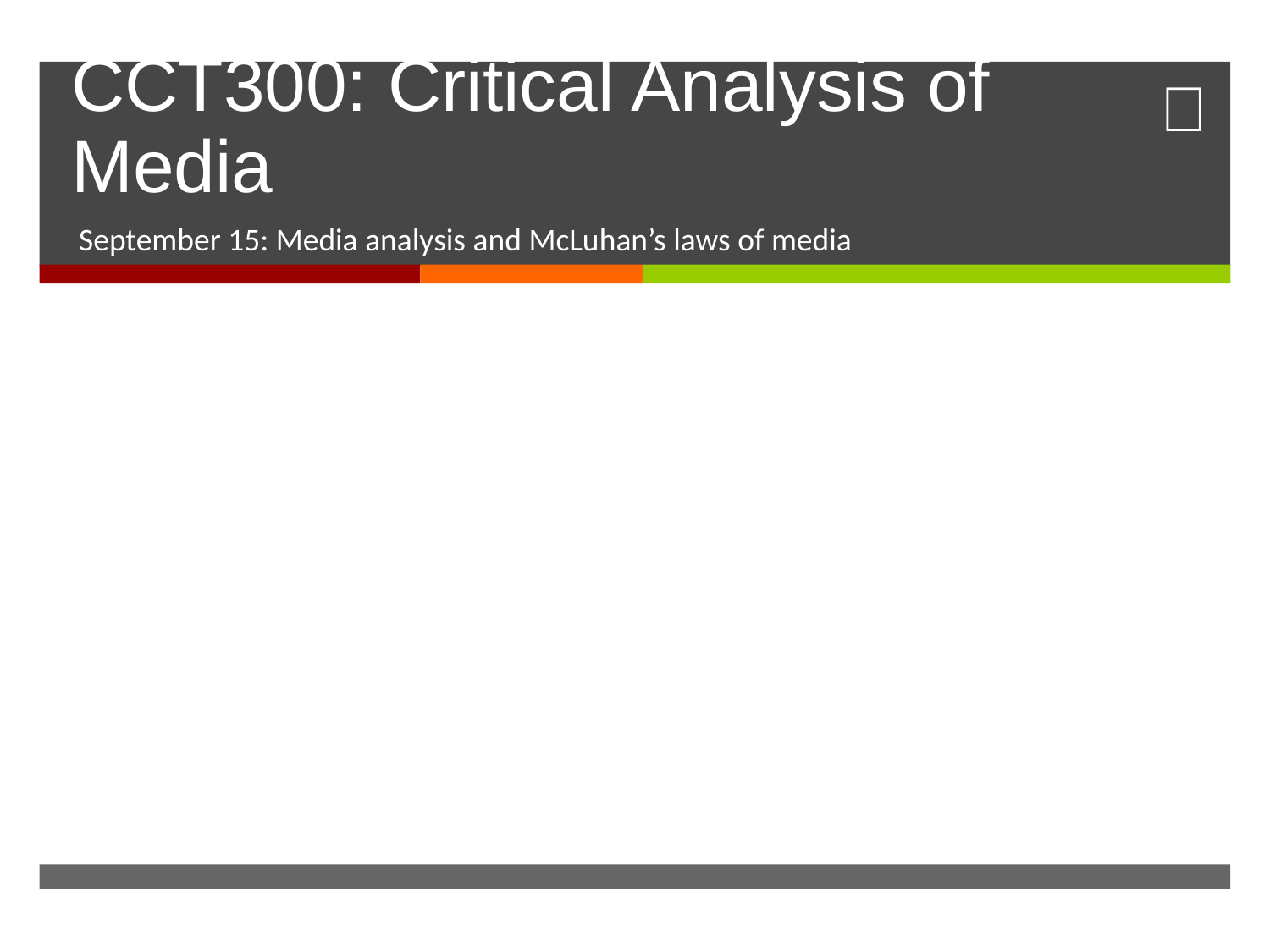

# CCT300: Critical Analysis of Media
September 15: Media analysis and McLuhan’s laws of media